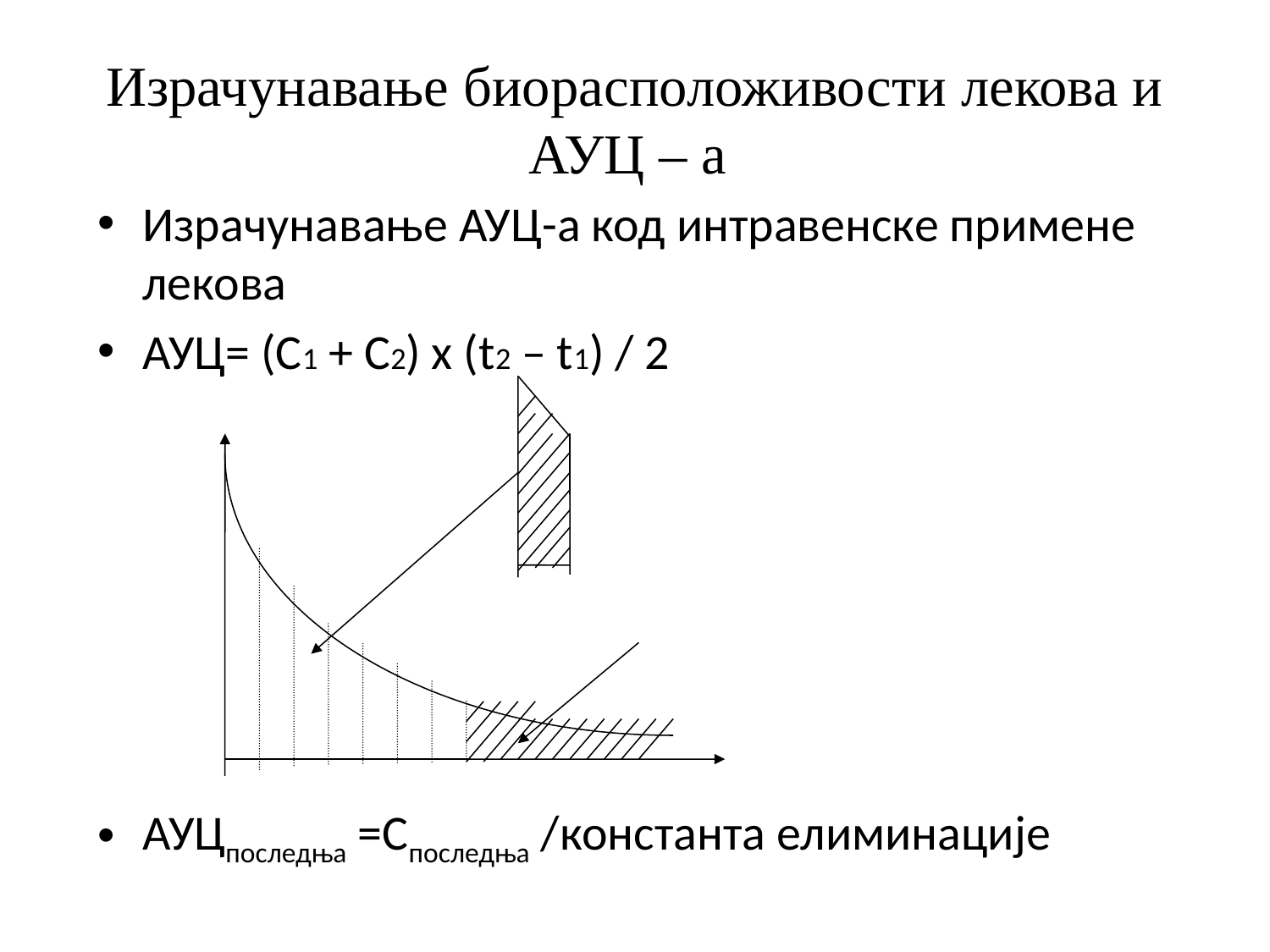

# Израчунавање биорасположивости лекова и АУЦ – а
Израчунавање АУЦ-а код интравенске примене лекова
АУЦ= (C1 + C2) x (t2 – t1) / 2

АУЦпоследња =Cпоследња /константа елиминације